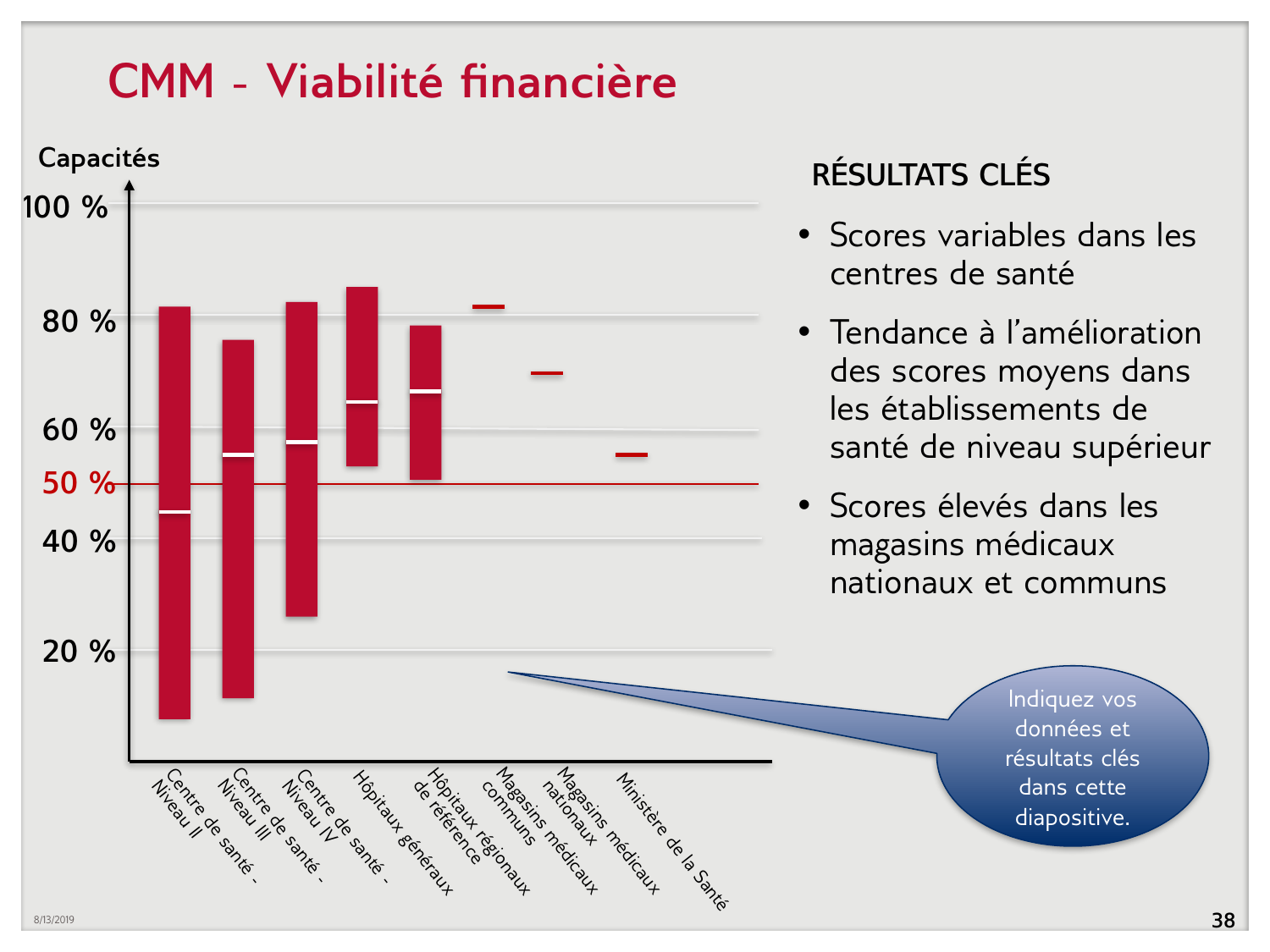

# CMM - Viabilité financière
Capacités
RÉSULTATS CLÉS
100 %
Scores variables dans les centres de santé
Tendance à l’amélioration des scores moyens dans les établissements de santé de niveau supérieur
Scores élevés dans les magasins médicaux nationaux et communs

80 %

60 %
50 %
40 %
20 %
Indiquez vos données et résultats clés dans cette diapositive.
Centre de santé - Niveau IV
Centre de santé - Niveau III
Magasins médicaux nationaux
Hôpitaux régionaux de référence
Centre de santé - Niveau II
Hôpitaux généraux
Magasins médicaux communs
Ministère de la Santé
8/13/2019
38